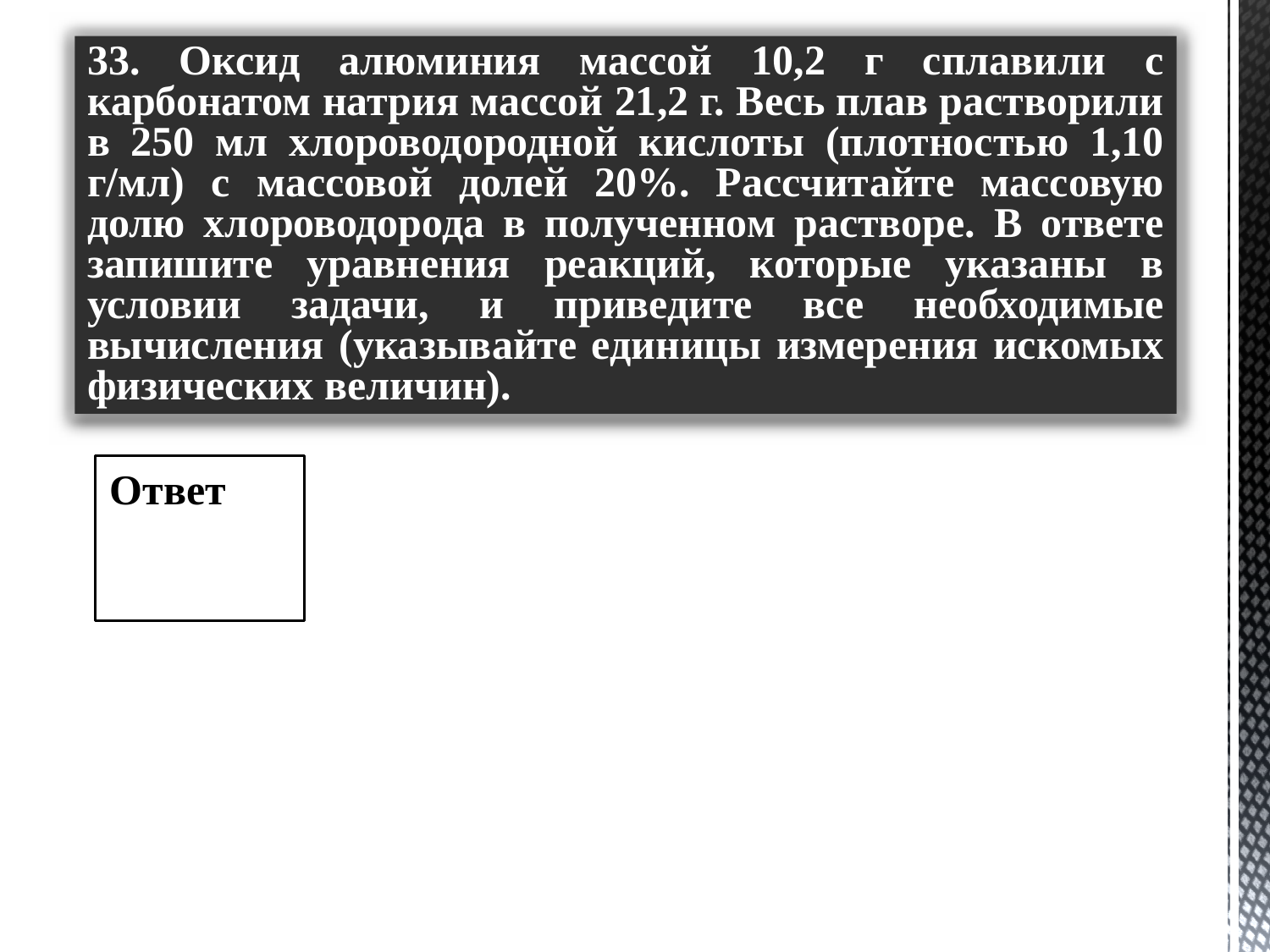

33. Оксид алюминия массой 10,2 г сплавили с карбонатом натрия массой 21,2 г. Весь плав растворили в 250 мл хлороводородной кислоты (плотностью 1,10 г/мл) с массовой долей 20%. Рассчитайте массовую долю хлороводорода в полученном растворе. В ответе запишите уравнения реакций, которые указаны в условии задачи, и приведите все необходимые вычисления (указывайте единицы измерения искомых физических величин).
Ответ